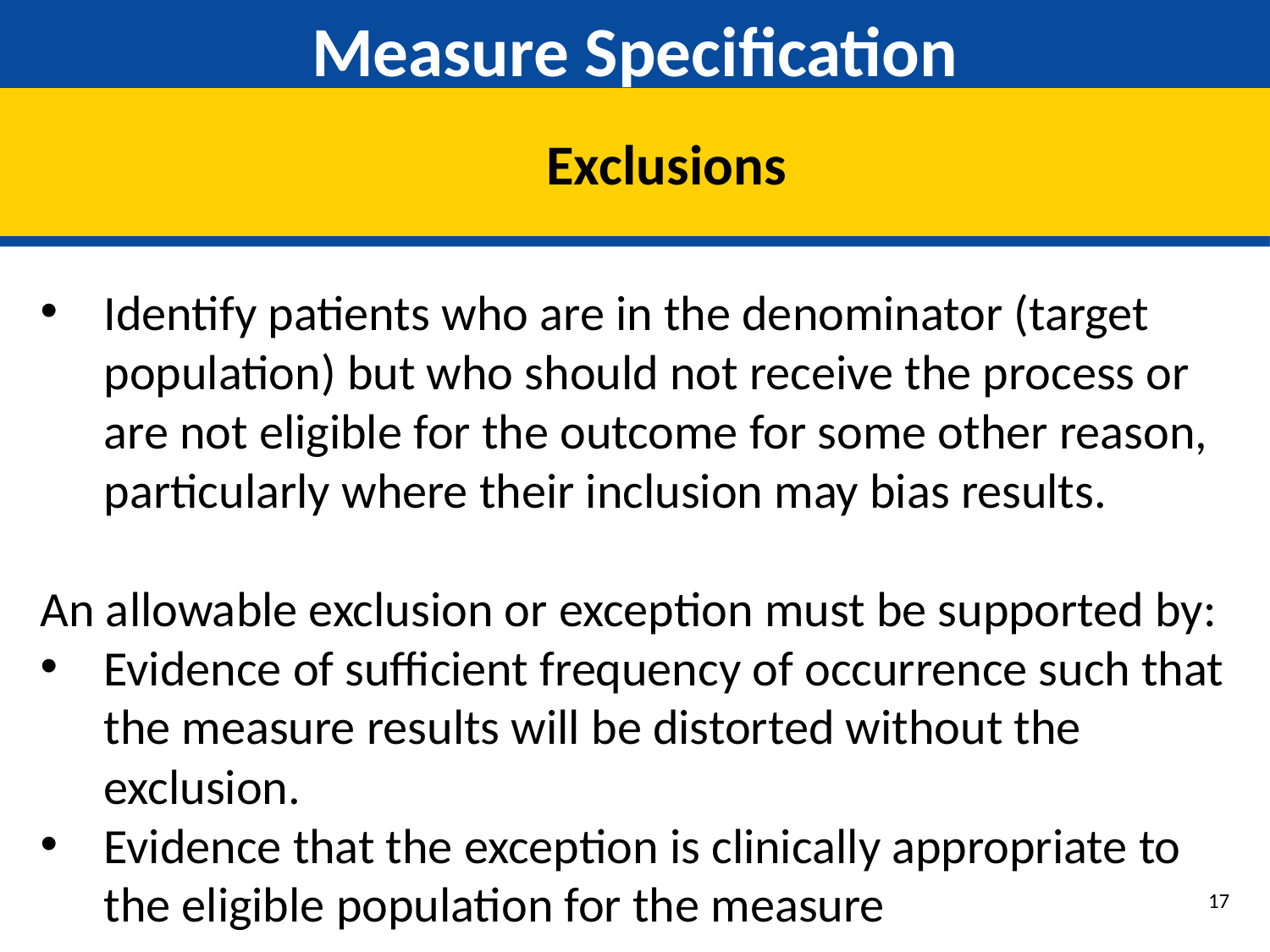

# Measure Specification
Exclusions
Identify patients who are in the denominator (target population) but who should not receive the process or are not eligible for the outcome for some other reason, particularly where their inclusion may bias results.

An allowable exclusion or exception must be supported by:
Evidence of sufficient frequency of occurrence such that the measure results will be distorted without the exclusion.
Evidence that the exception is clinically appropriate to the eligible population for the measure